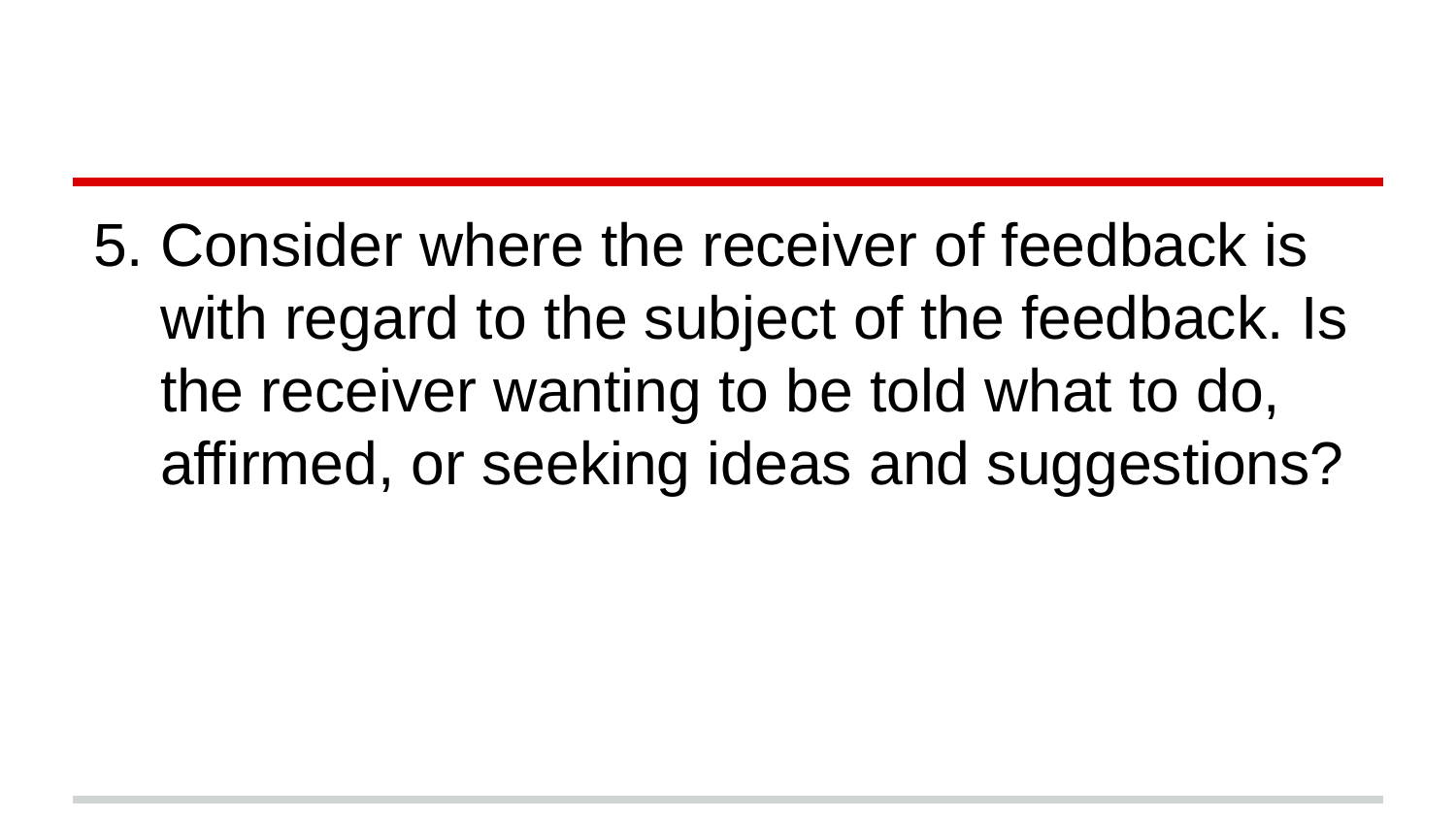

Consider where the receiver of feedback is with regard to the subject of the feedback. Is the receiver wanting to be told what to do, affirmed, or seeking ideas and suggestions?